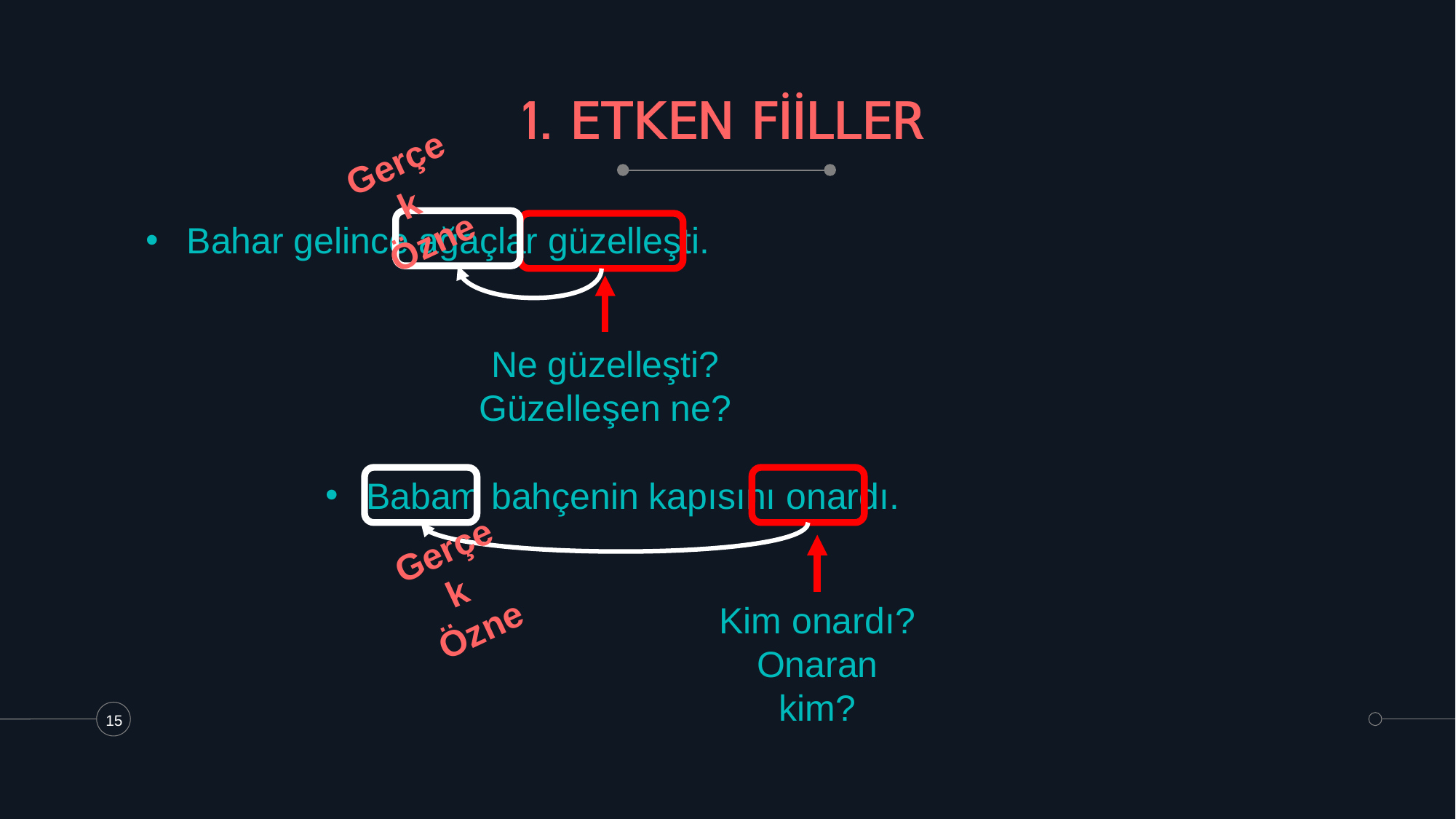

# 1. ETKEN FİİLLER
Gerçek
Özne

Bahar gelince ağaçlar güzelleşti.

Ne güzelleşti?
Güzelleşen ne?

Babam bahçenin kapısını onardı.
Gerçek
Özne
Kim onardı?
Onaran kim?
15